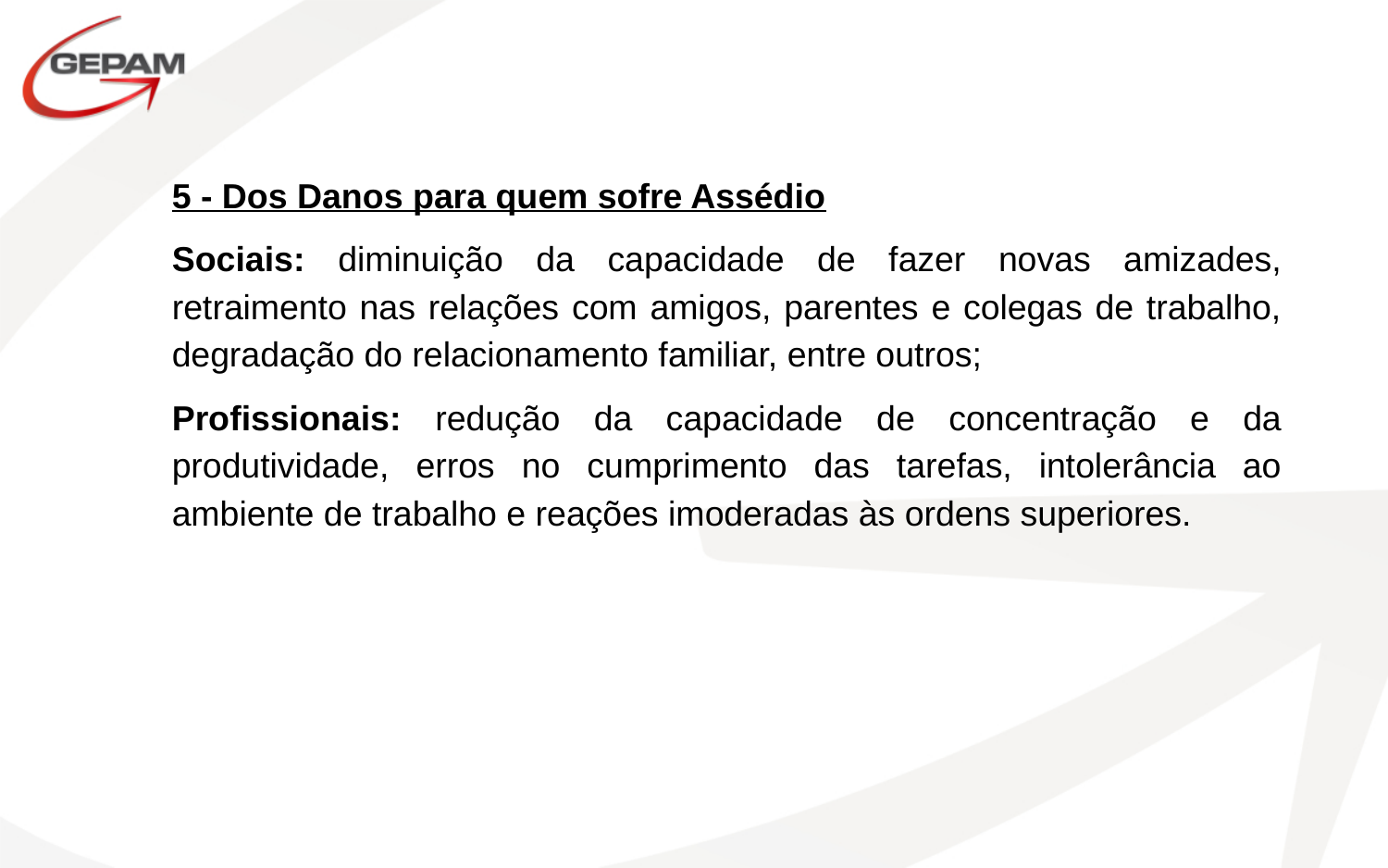

5 - Dos Danos para quem sofre Assédio
Sociais: diminuição da capacidade de fazer novas amizades, retraimento nas relações com amigos, parentes e colegas de trabalho, degradação do relacionamento familiar, entre outros;
Profissionais: redução da capacidade de concentração e da produtividade, erros no cumprimento das tarefas, intolerância ao ambiente de trabalho e reações imoderadas às ordens superiores.